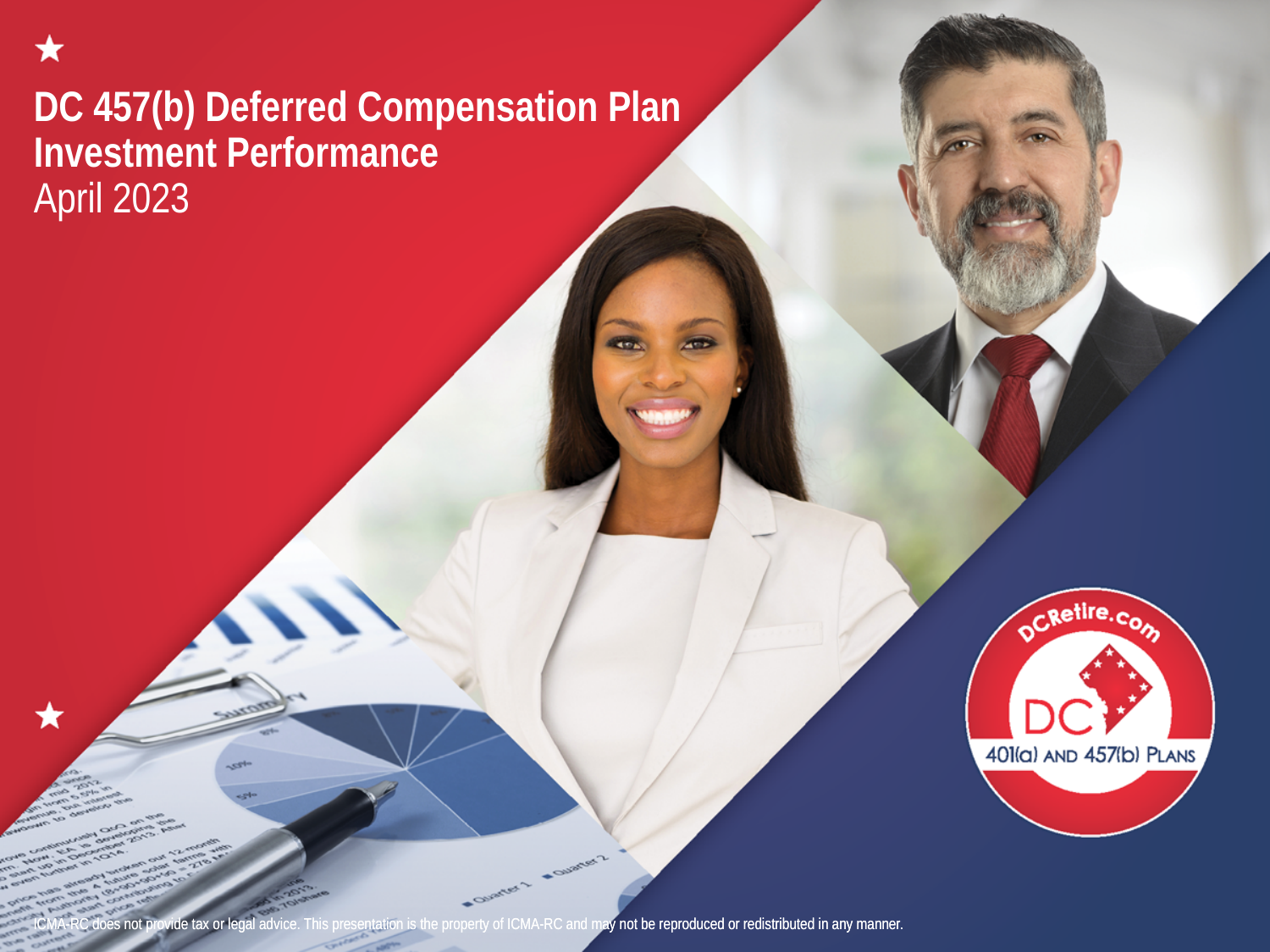

DC 457(b) Deferred Compensation Plan
Investment Performance
April 2023
ICMA-RC does not provide tax or legal advice. This presentation is the property of ICMA-RC and may not be reproduced or redistributed in any manner.